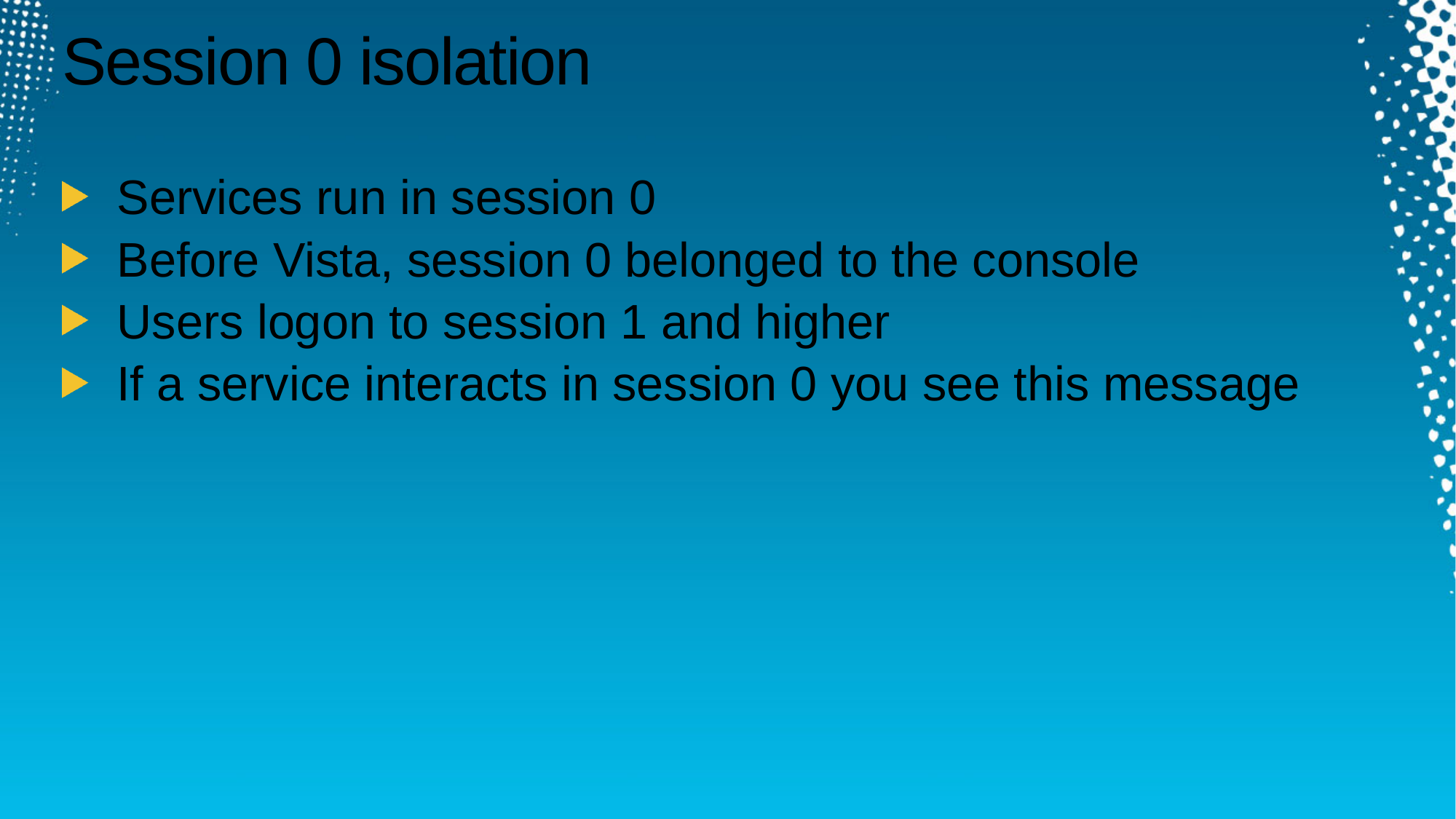

# Session 0 isolation
Services run in session 0
Before Vista, session 0 belonged to the console
Users logon to session 1 and higher
If a service interacts in session 0 you see this message